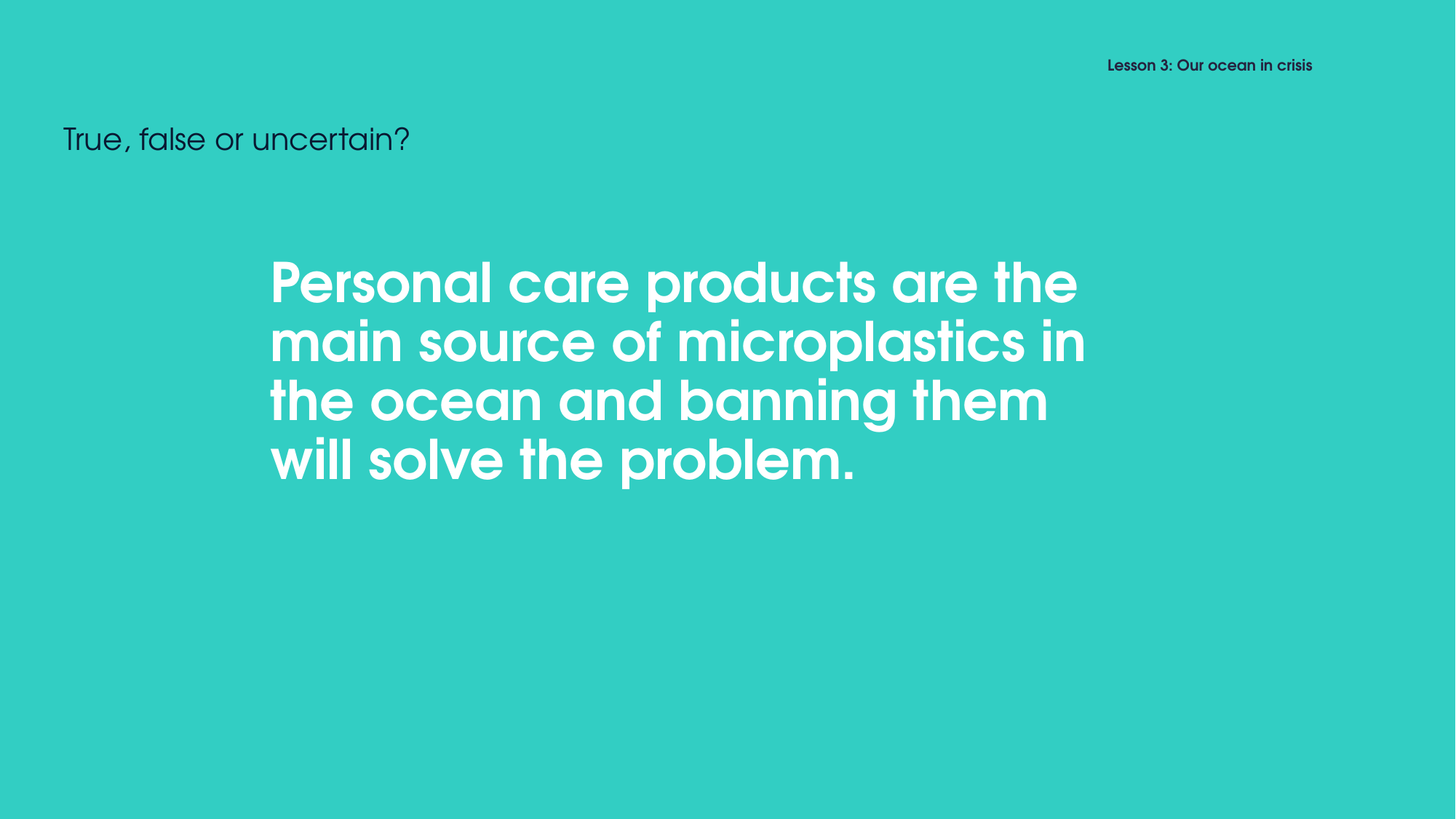

# Lesson 3: Our ocean in crisis
True, false or uncertain?

Personal care products are the main source of microplastics in the ocean and banning them will solve the problem.